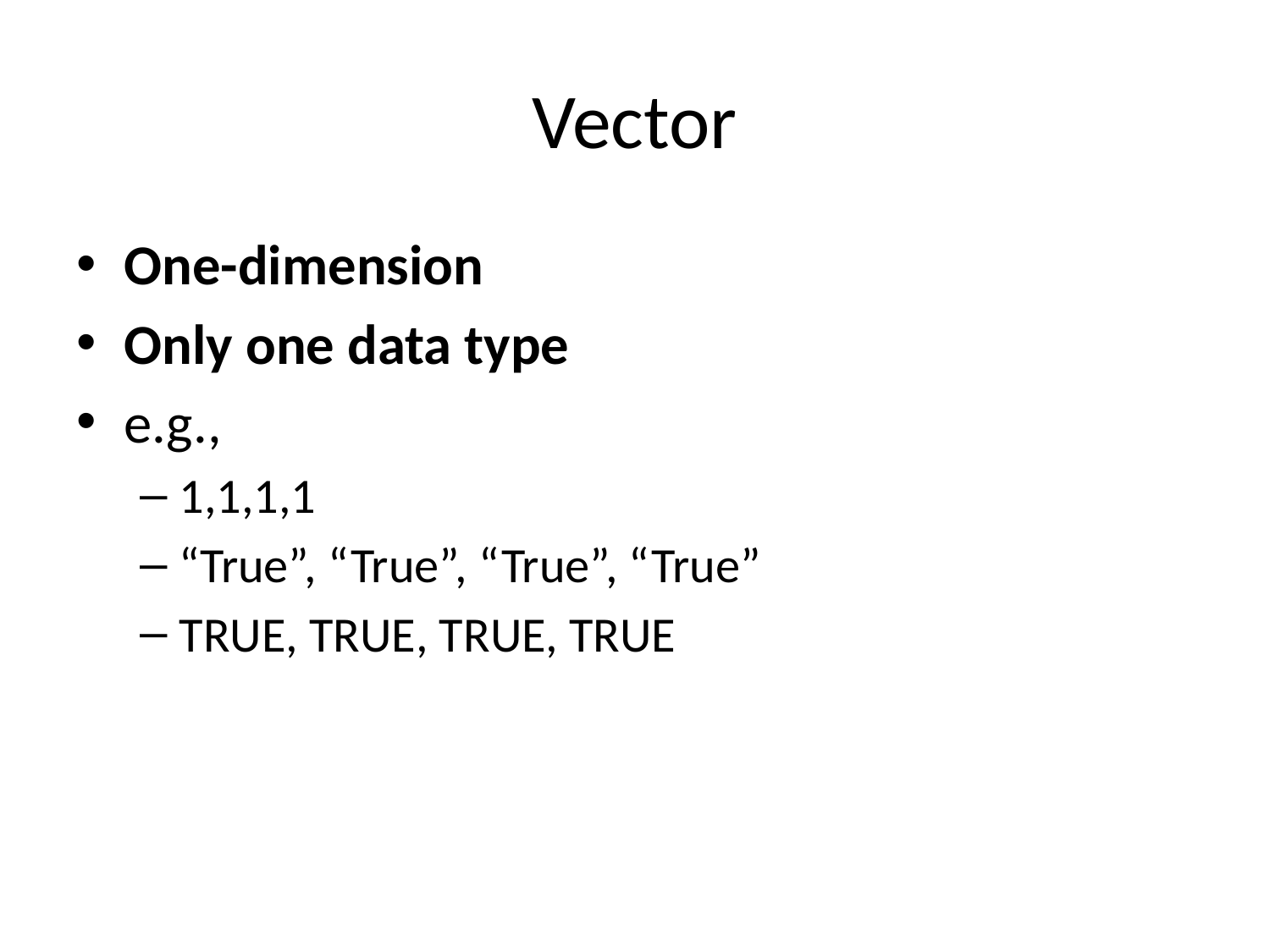

# Vector
One-dimension
Only one data type
e.g.,
1,1,1,1
“True”, “True”, “True”, “True”
TRUE, TRUE, TRUE, TRUE